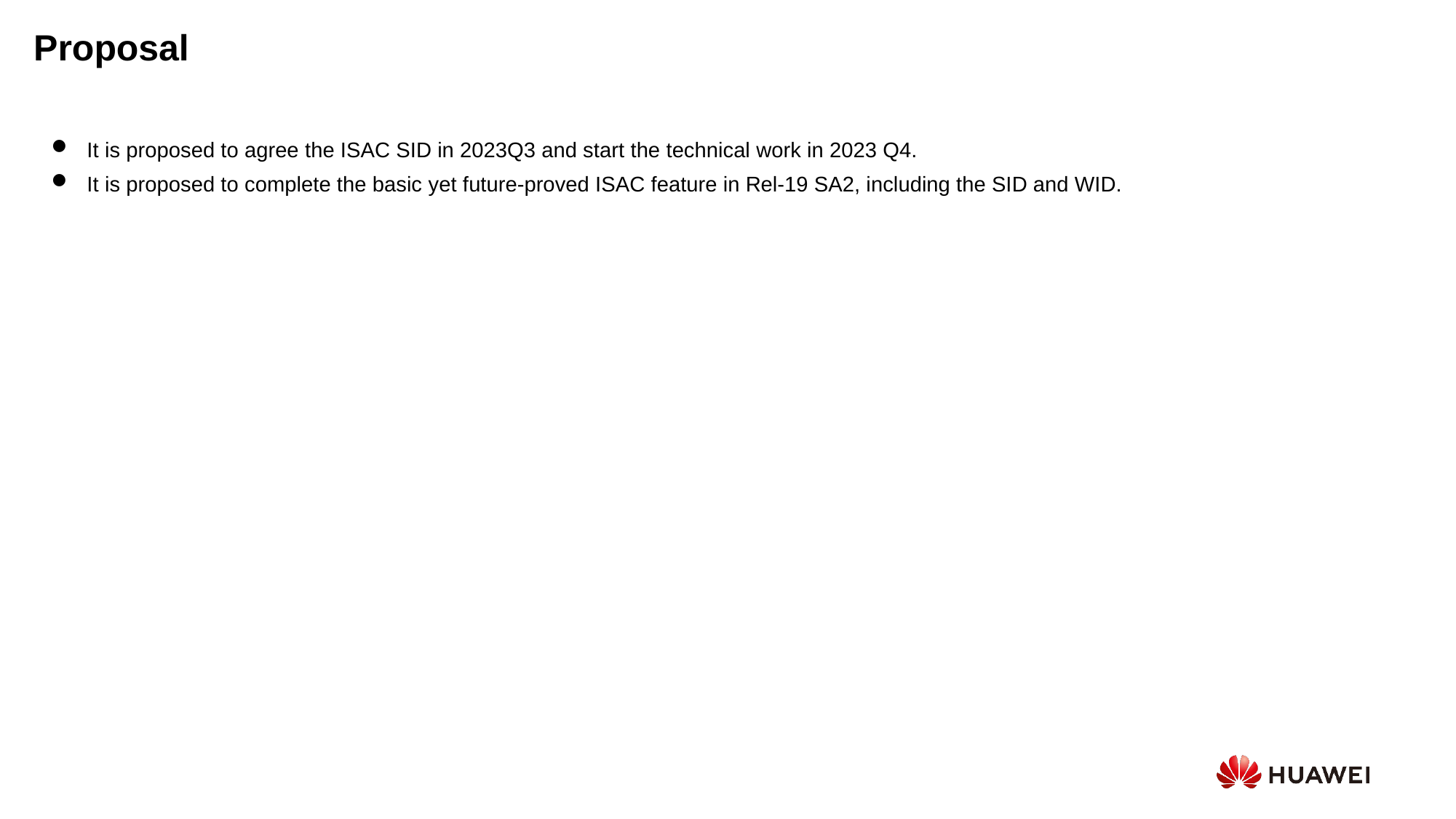

Proposal
It is proposed to agree the ISAC SID in 2023Q3 and start the technical work in 2023 Q4.
It is proposed to complete the basic yet future-proved ISAC feature in Rel-19 SA2, including the SID and WID.